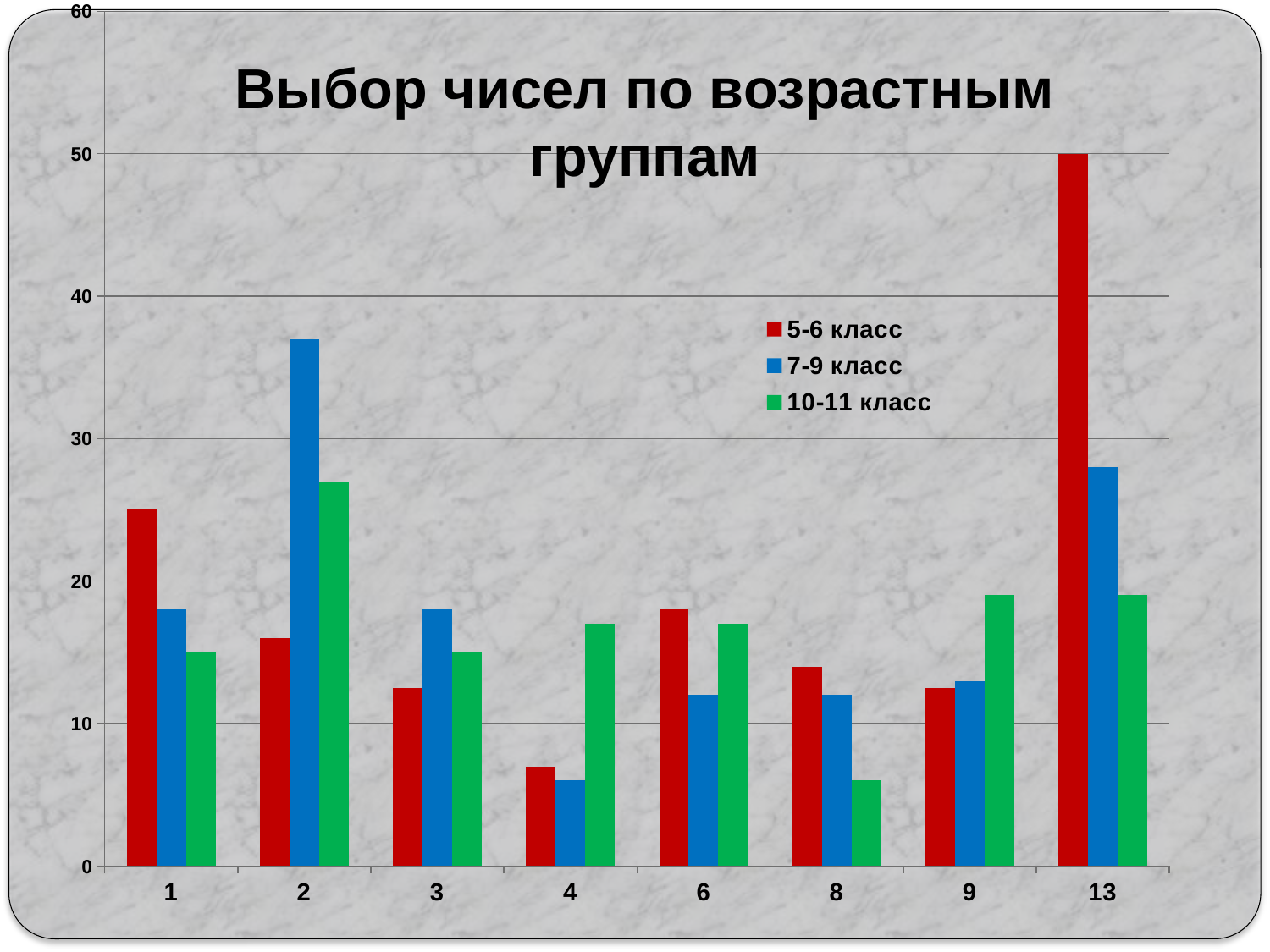

### Chart

| Category |  |  |  |
|---|---|---|---|
| 1 | 25.0 | 18.0 | 15.0 |
| 2 | 16.0 | 37.0 | 27.0 |
| 3 | 12.5 | 18.0 | 15.0 |
| 4 | 7.0 | 6.0 | 17.0 |
| 6 | 18.0 | 12.0 | 17.0 |
| 8 | 14.0 | 12.0 | 6.0 |
| 9 | 12.5 | 13.0 | 19.0 |
| 13 | 50.0 | 28.0 | 19.0 |
#
Выбор чисел по возрастным группам